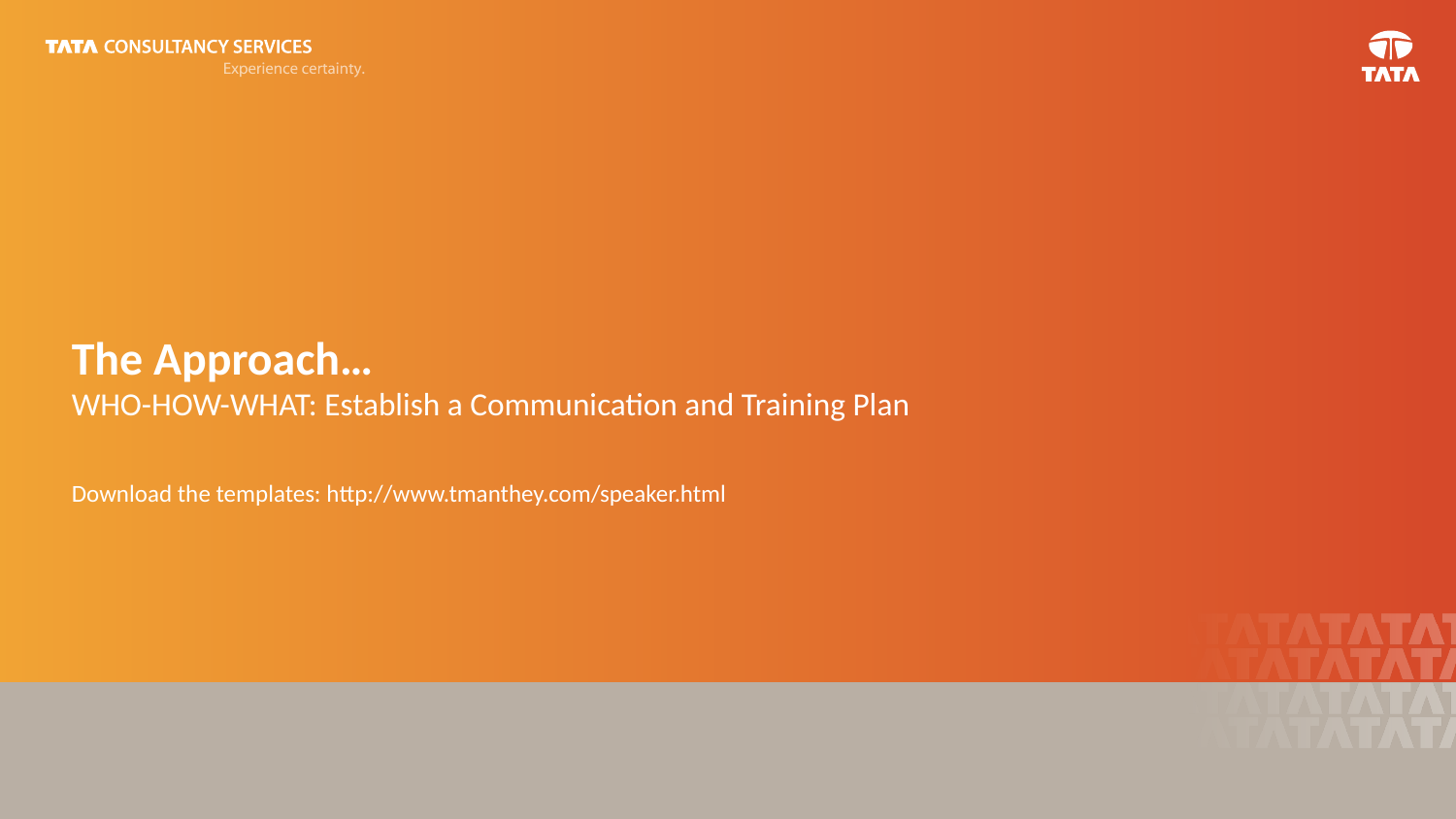

# The Approach… WHO-HOW-WHAT: Establish a Communication and Training Plan Download the templates: http://www.tmanthey.com/speaker.html